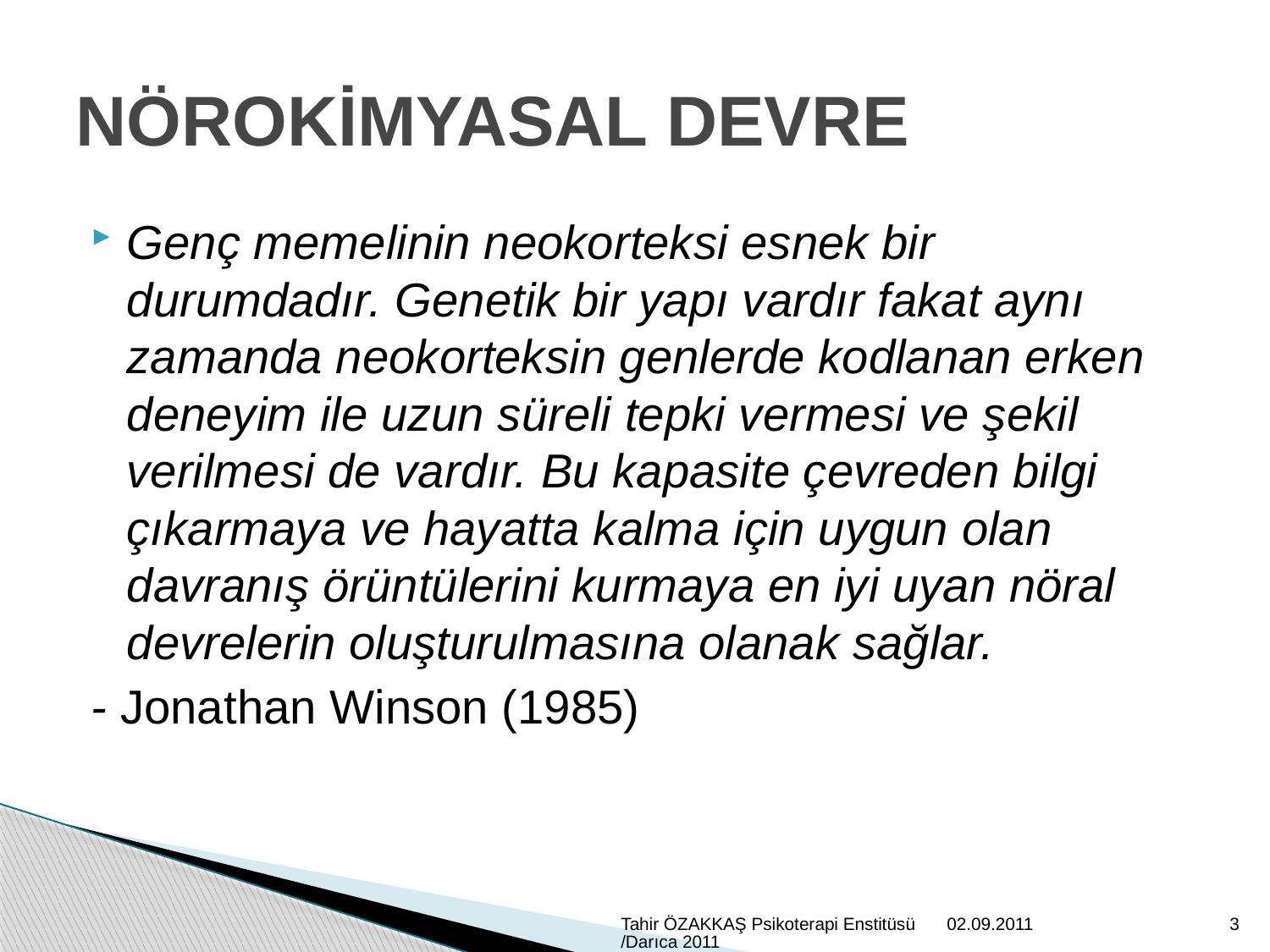

# NÖROKİMYASAL DEVRE
Genç memelinin neokorteksi esnek bir durumdadır. Genetik bir yapı vardır fakat aynı zamanda neokorteksin genlerde kodlanan erken deneyim ile uzun süreli tepki vermesi ve şekil verilmesi de vardır. Bu kapasite çevreden bilgi çıkarmaya ve hayatta kalma için uygun olan davranış örüntülerini kurmaya en iyi uyan nöral devrelerin oluşturulmasına olanak sağlar.
- Jonathan Winson (1985)
Tahir ÖZAKKAŞ Psikoterapi Enstitüsü /Darıca 2011
02.09.2011
3